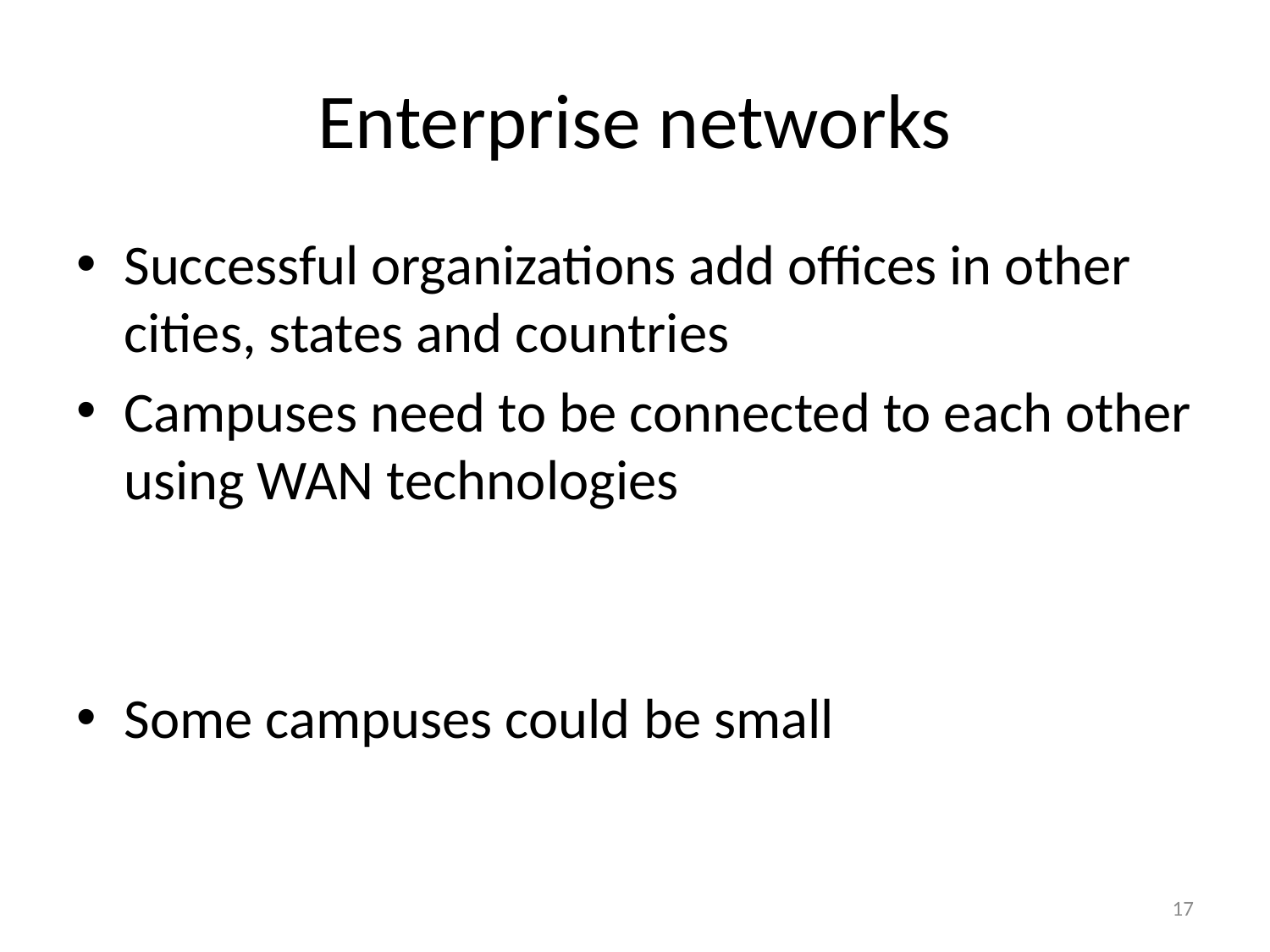

# Enterprise networks
Successful organizations add offices in other cities, states and countries
Campuses need to be connected to each other using WAN technologies

Some campuses could be small

17